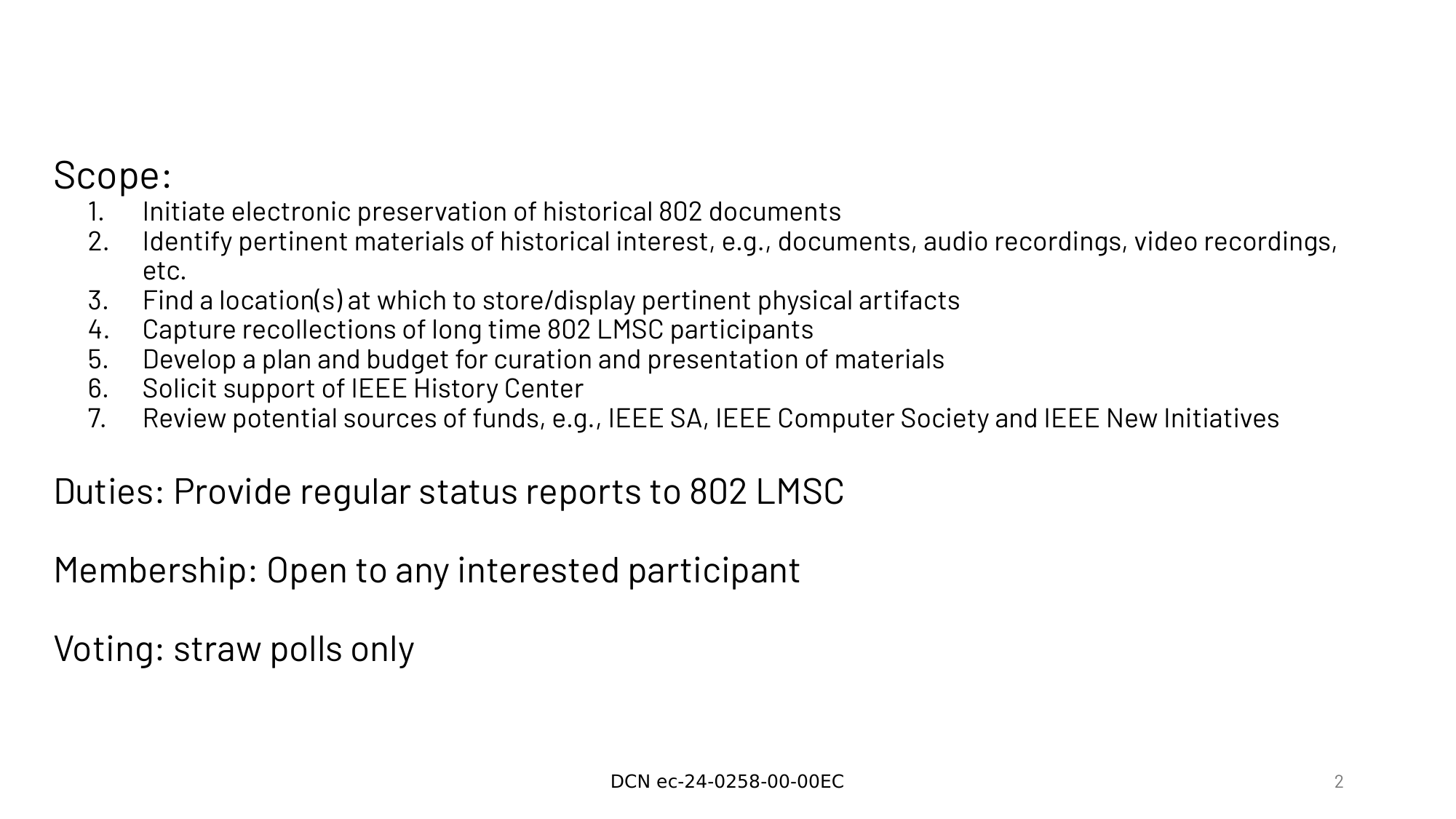

Scope:
Initiate electronic preservation of historical 802 documents
Identify pertinent materials of historical interest, e.g., documents, audio recordings, video recordings, etc.
Find a location(s) at which to store/display pertinent physical artifacts
Capture recollections of long time 802 LMSC participants
Develop a plan and budget for curation and presentation of materials
Solicit support of IEEE History Center
Review potential sources of funds, e.g., IEEE SA, IEEE Computer Society and IEEE New Initiatives
Duties: Provide regular status reports to 802 LMSC
Membership: Open to any interested participant

Voting: straw polls only

DCN ec-24-0258-00-00EC
2